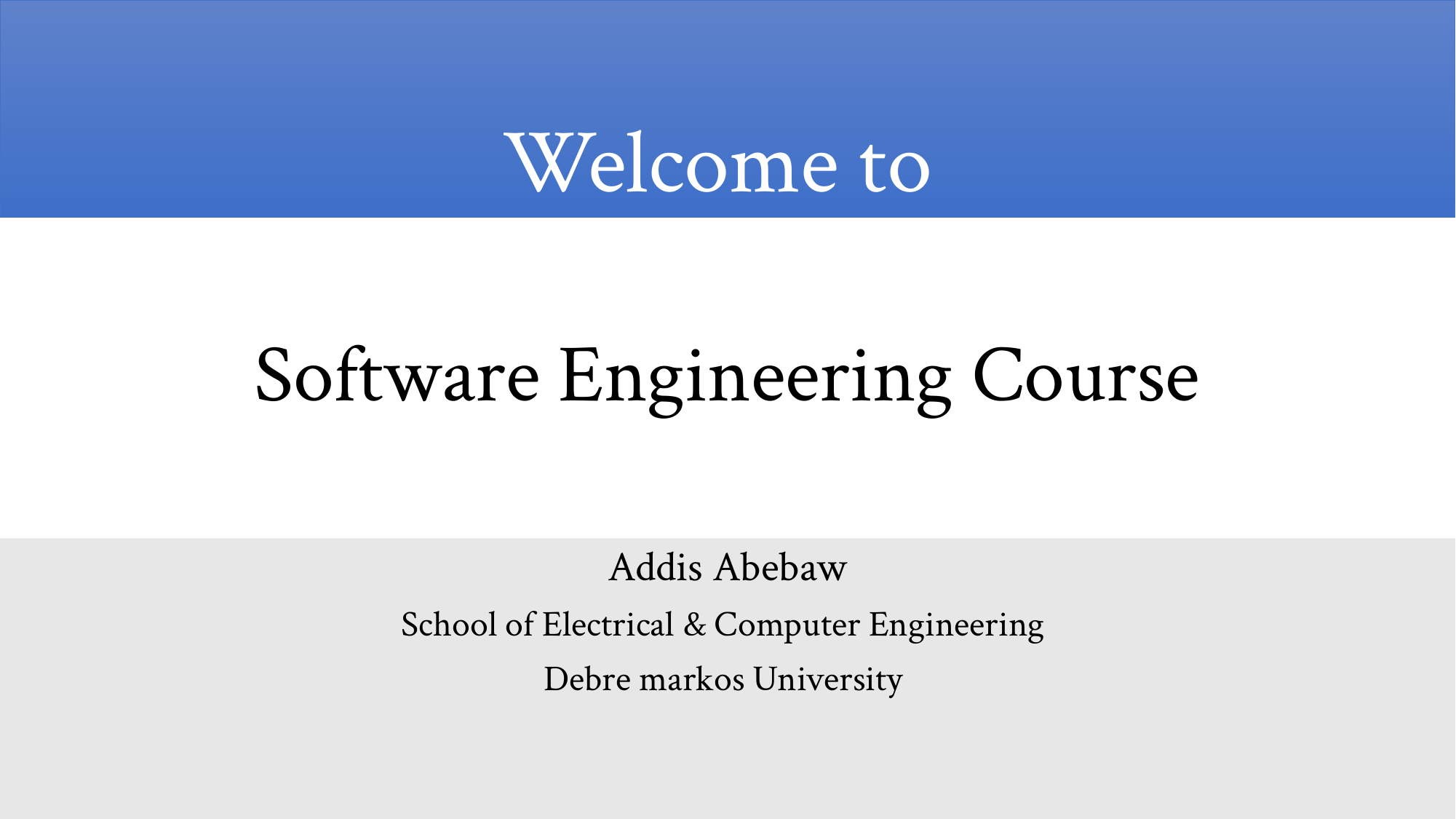

# Welcome to
Software Engineering Course
Addis Abebaw
School of Electrical & Computer Engineering
Debre markos University